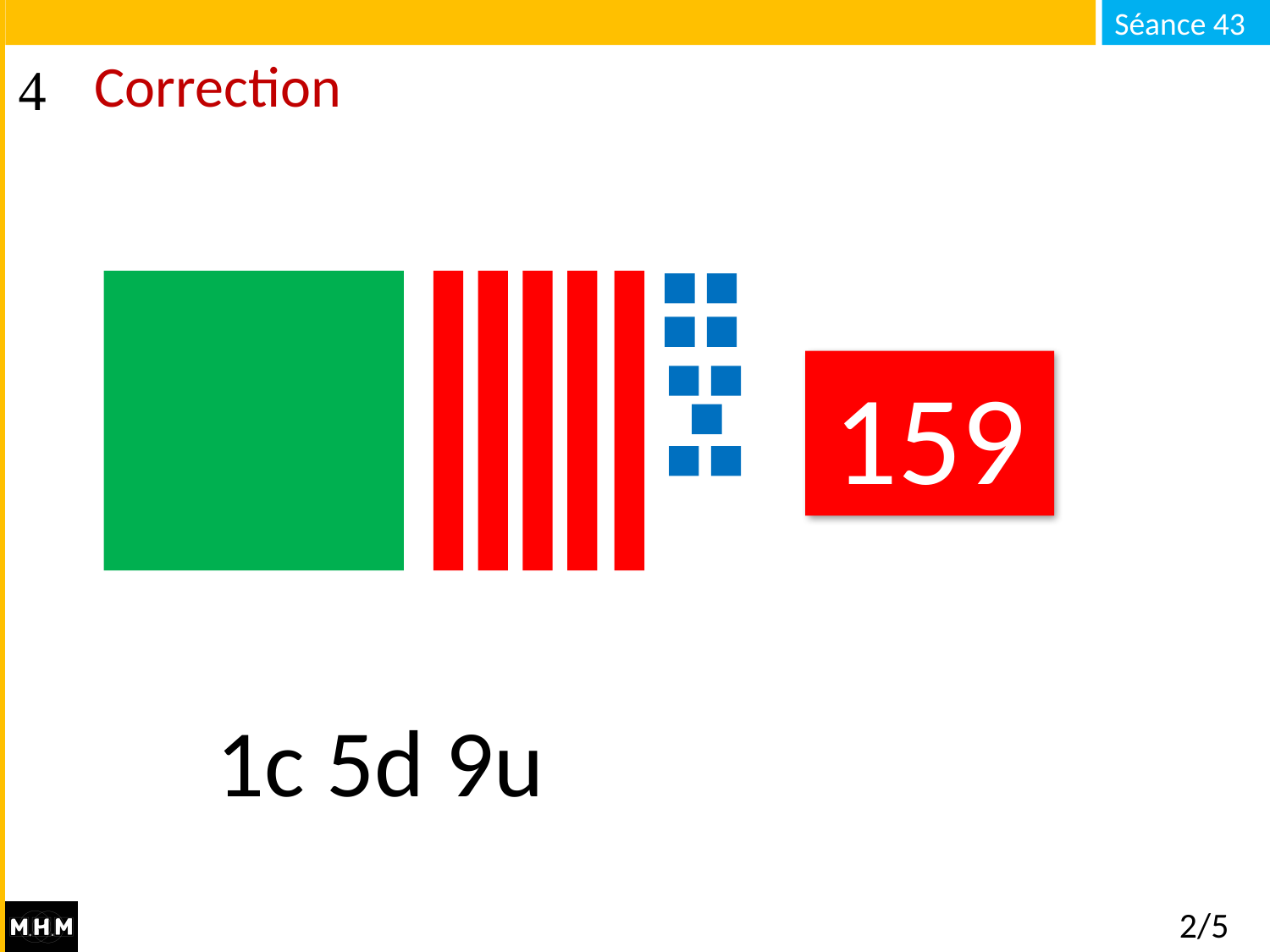

# Correction

159

1c 5d 9u
2/5